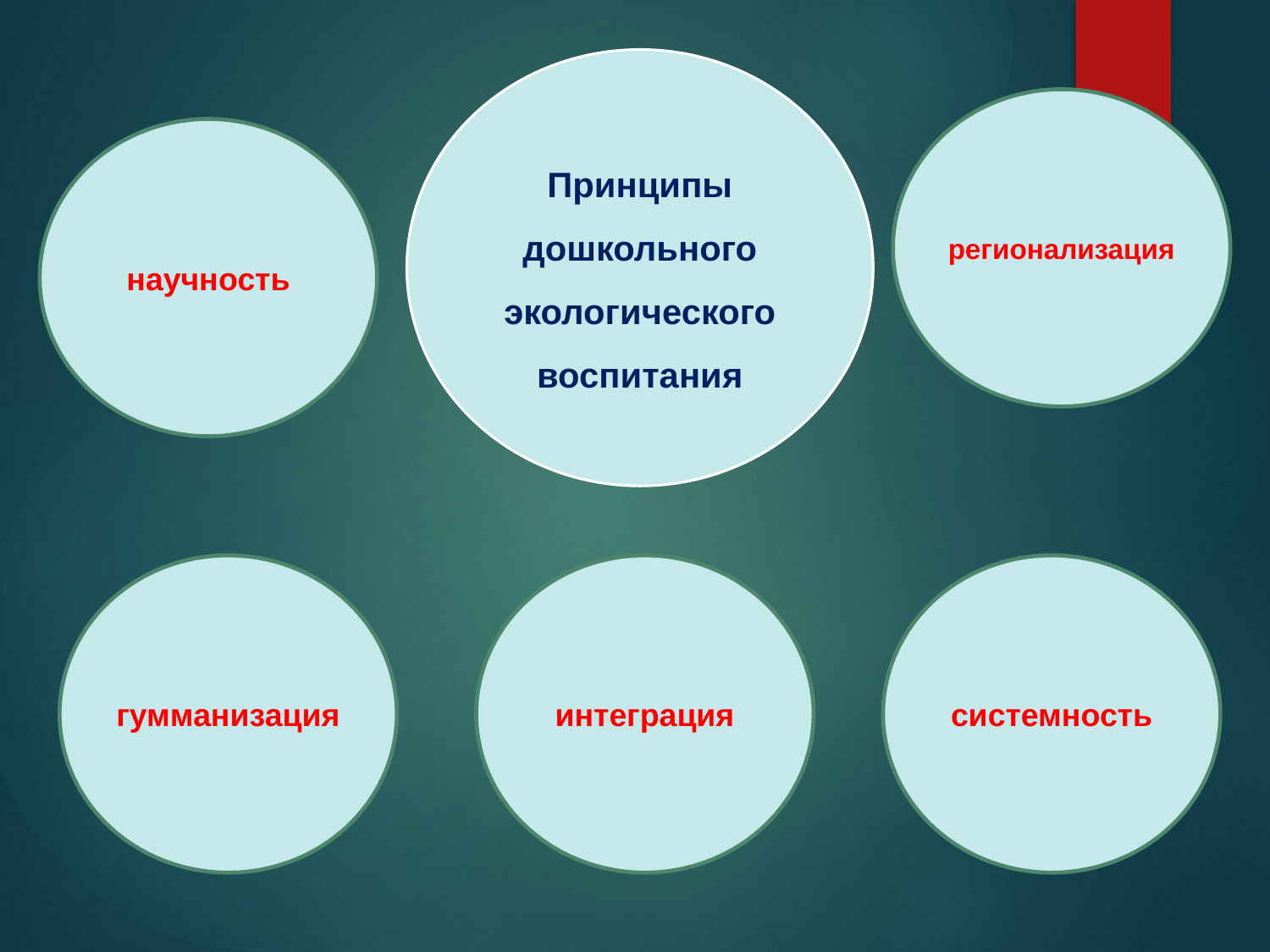

Принципы дошкольного экологического воспитания
регионализация
научность
гумманизация
интеграция
системность